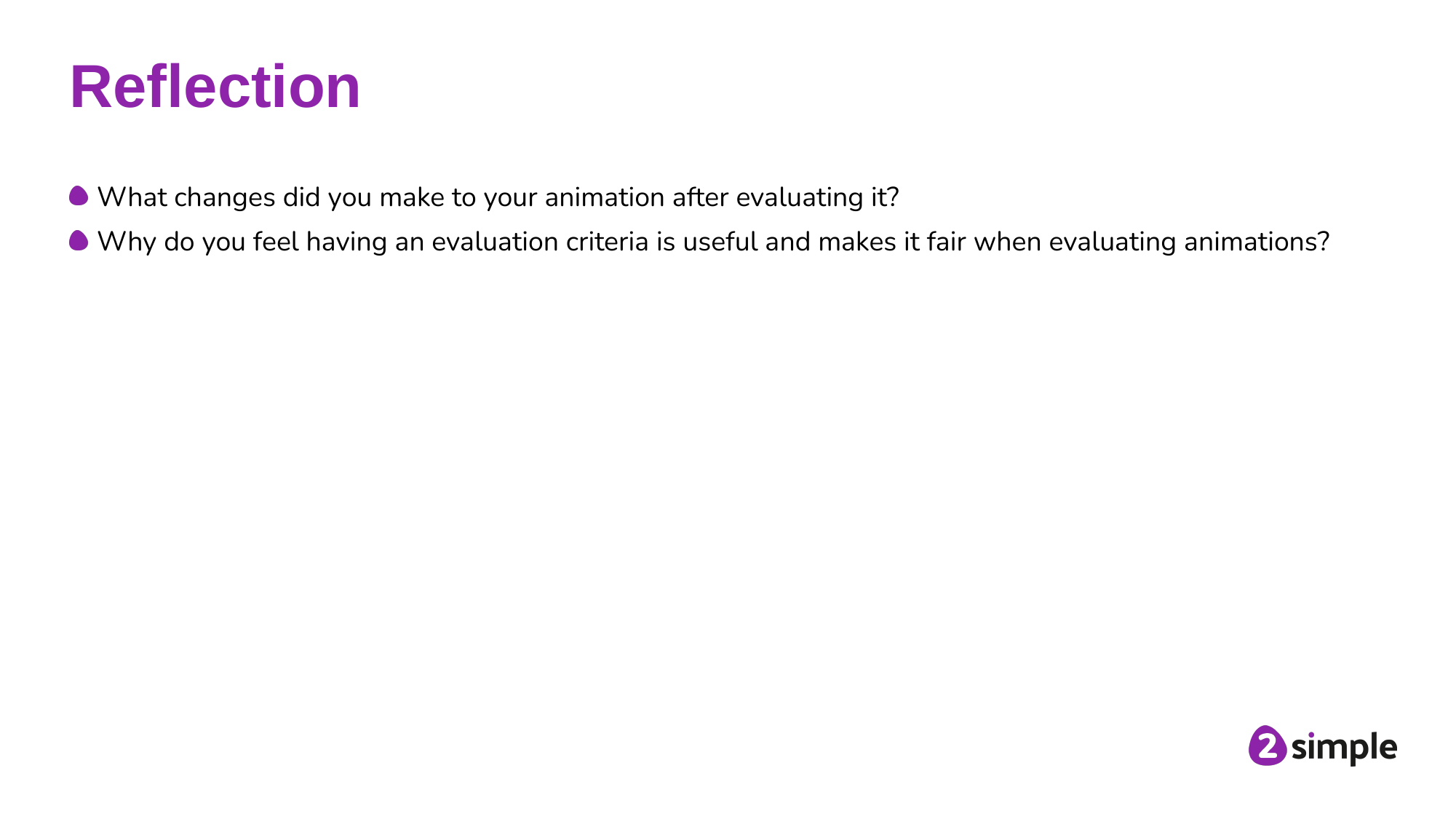

# Reflection
What changes did you make to your animation after evaluating it?
Why do you feel having an evaluation criteria is useful and makes it fair when evaluating animations?